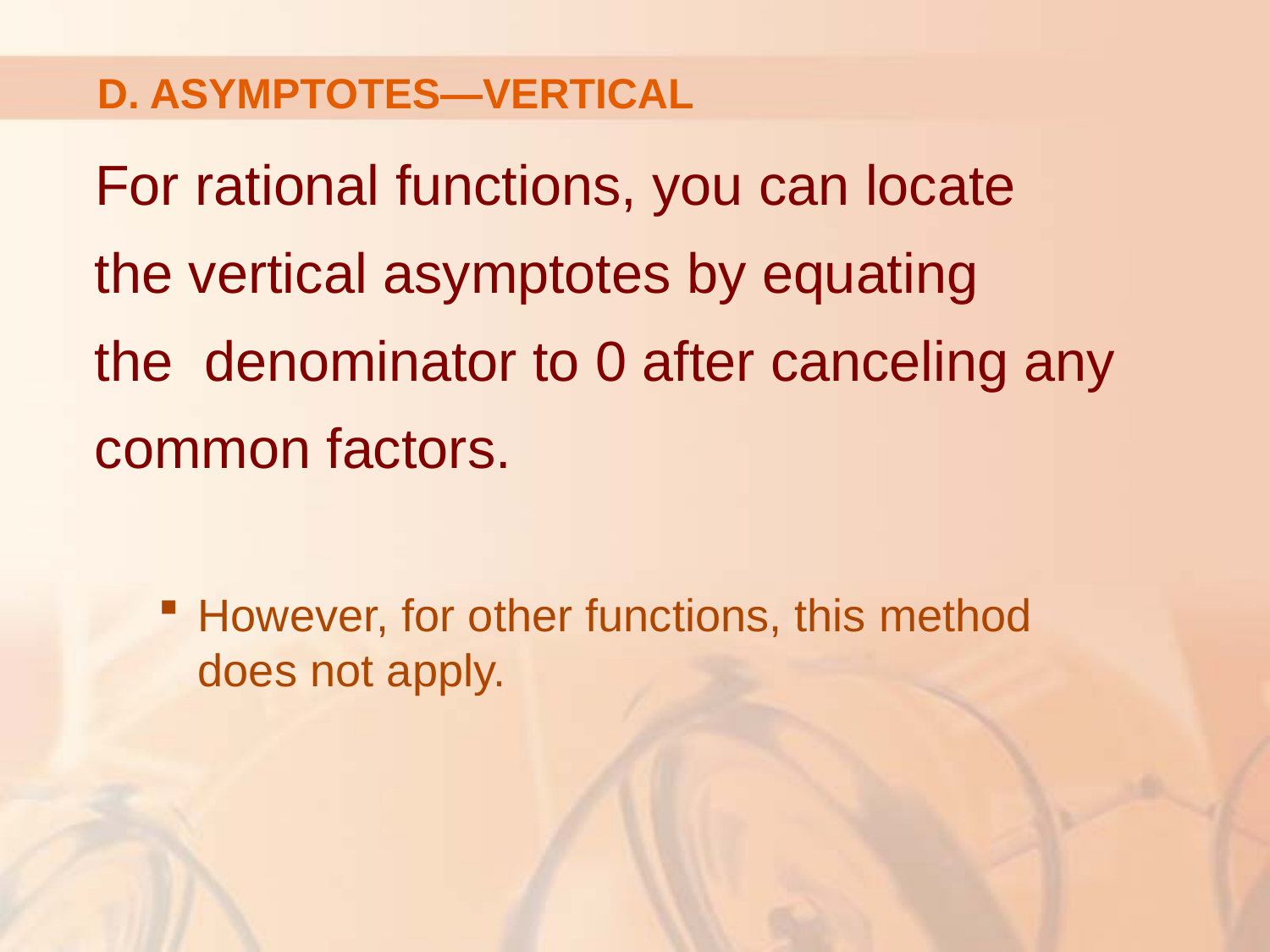

# D. ASYMPTOTES—VERTICAL
For rational functions, you can locate
the vertical asymptotes by equating
the  denominator to 0 after canceling any common factors.

However, for other functions, this method
does not apply.